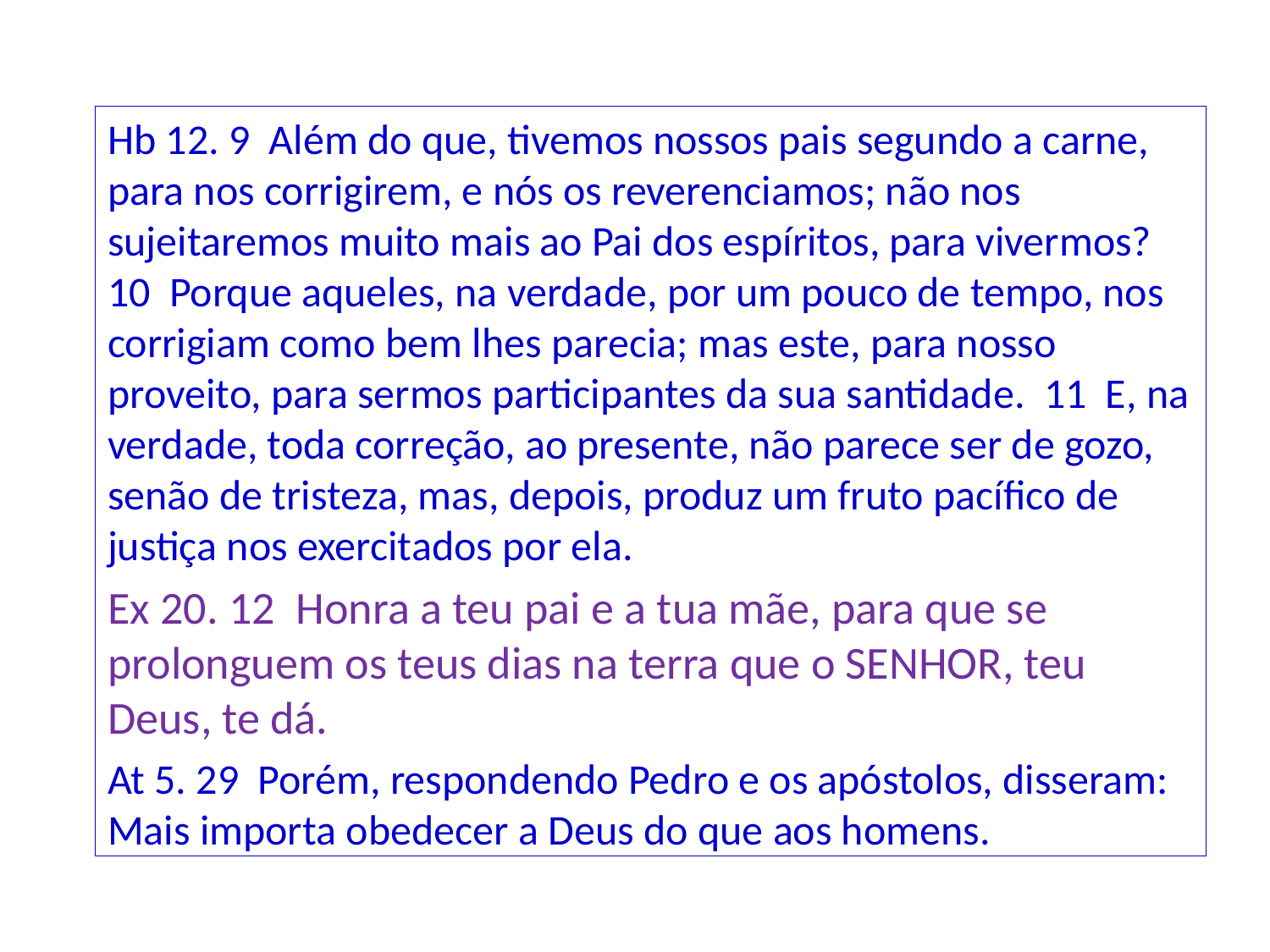

Hb 12. 9  Além do que, tivemos nossos pais segundo a carne, para nos corrigirem, e nós os reverenciamos; não nos sujeitaremos muito mais ao Pai dos espíritos, para vivermos?  10  Porque aqueles, na verdade, por um pouco de tempo, nos corrigiam como bem lhes parecia; mas este, para nosso proveito, para sermos participantes da sua santidade.  11  E, na verdade, toda correção, ao presente, não parece ser de gozo, senão de tristeza, mas, depois, produz um fruto pacífico de justiça nos exercitados por ela.
Ex 20. 12  Honra a teu pai e a tua mãe, para que se prolonguem os teus dias na terra que o SENHOR, teu Deus, te dá.
At 5. 29  Porém, respondendo Pedro e os apóstolos, disseram: Mais importa obedecer a Deus do que aos homens.